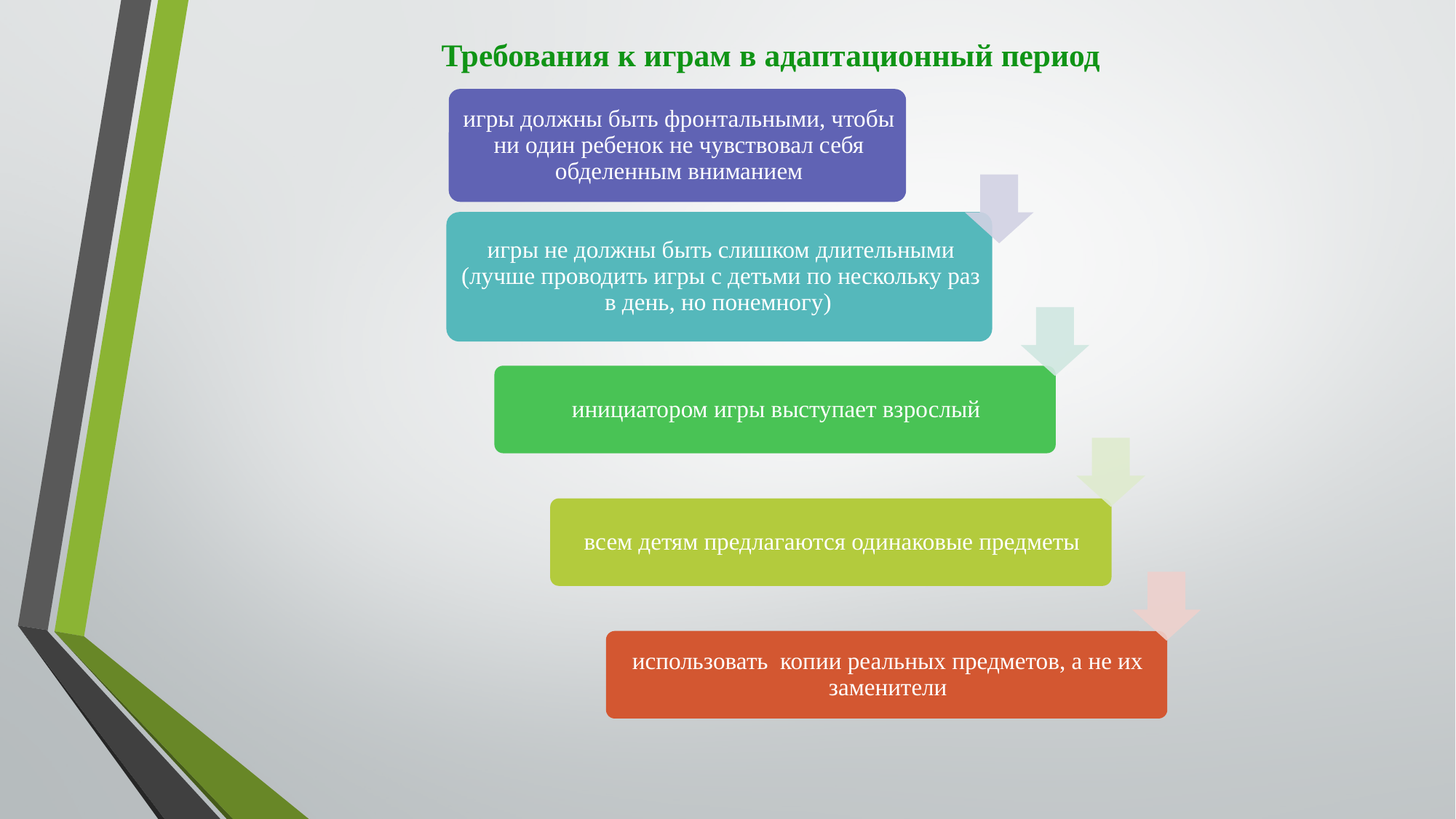

# Требования к играм в адаптационный период
игры должны быть фронтальными, чтобы ни один ребенок не чувствовал себя обделенным вниманием
игры не должны быть слишком длительными (лучше проводить игры с детьми по нескольку раз в день, но понемногу)
инициатором игры выступает взрослый
всем детям предлагаются одинаковые предметы
использовать  копии реальных предметов, а не их заменители